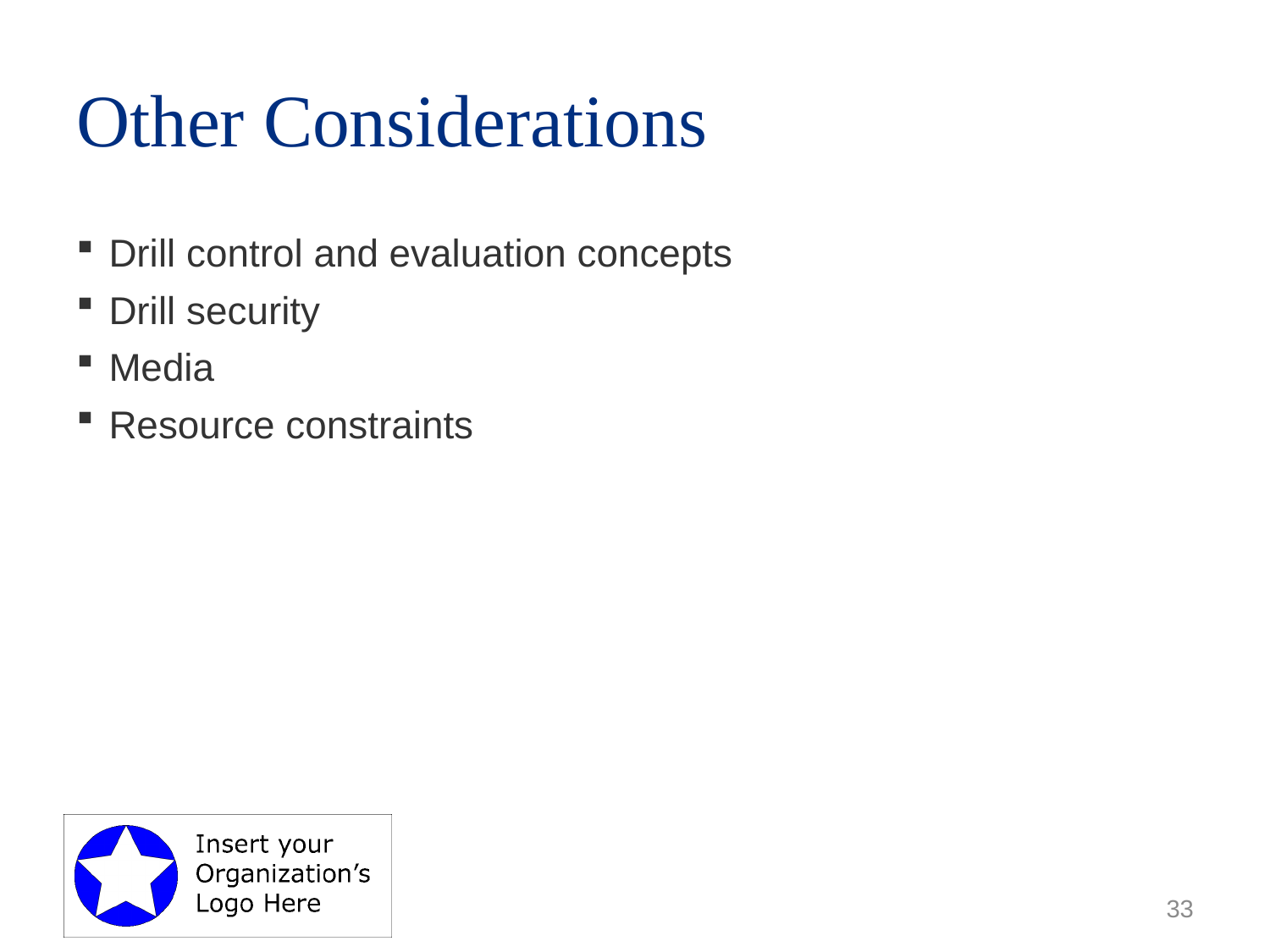

# Other Considerations
Drill control and evaluation concepts
Drill security
Media
Resource constraints
33